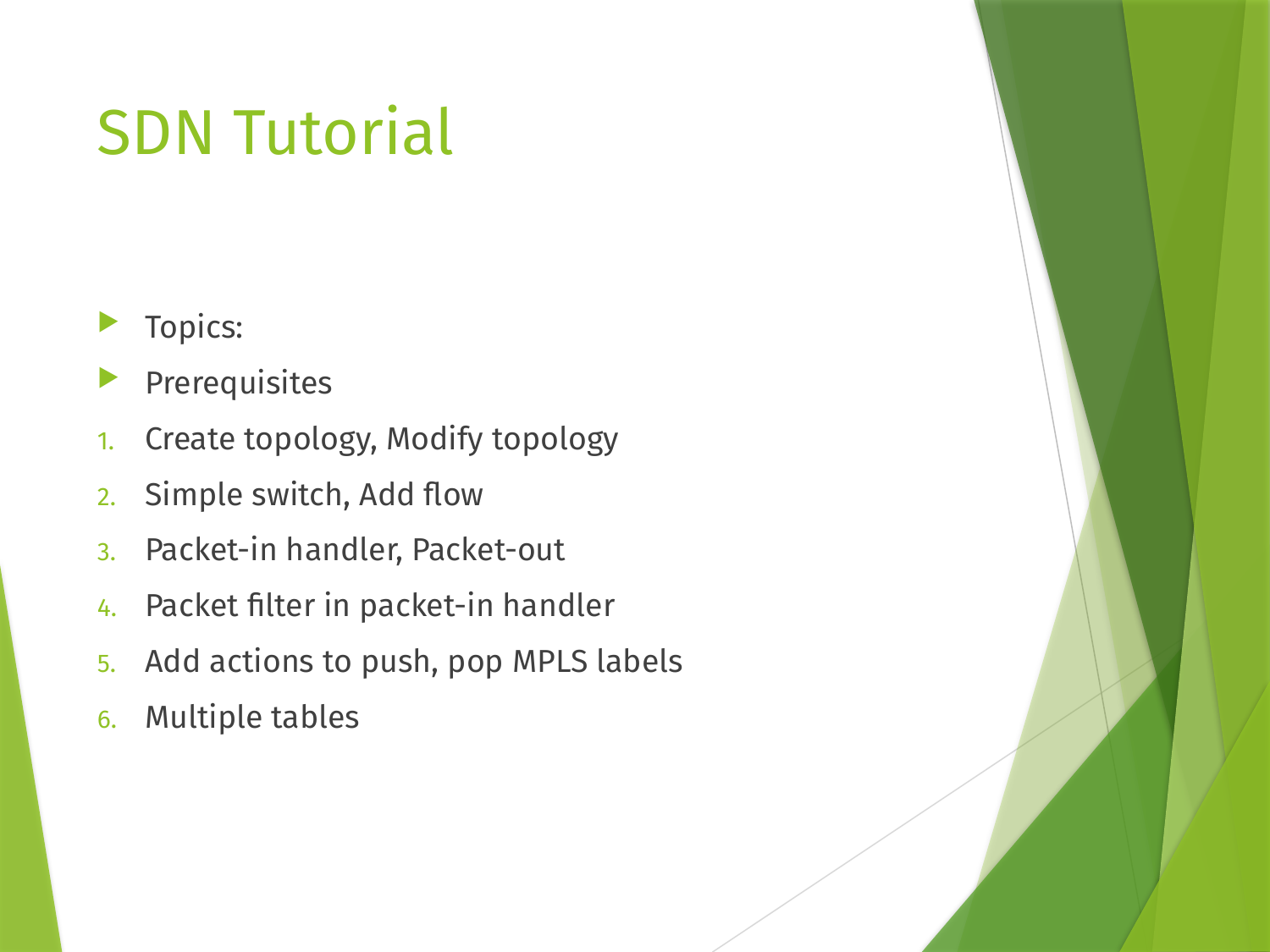

# SDN Tutorial
Topics:
Prerequisites
Create topology, Modify topology
Simple switch, Add flow
Packet-in handler, Packet-out
Packet filter in packet-in handler
Add actions to push, pop MPLS labels
Multiple tables